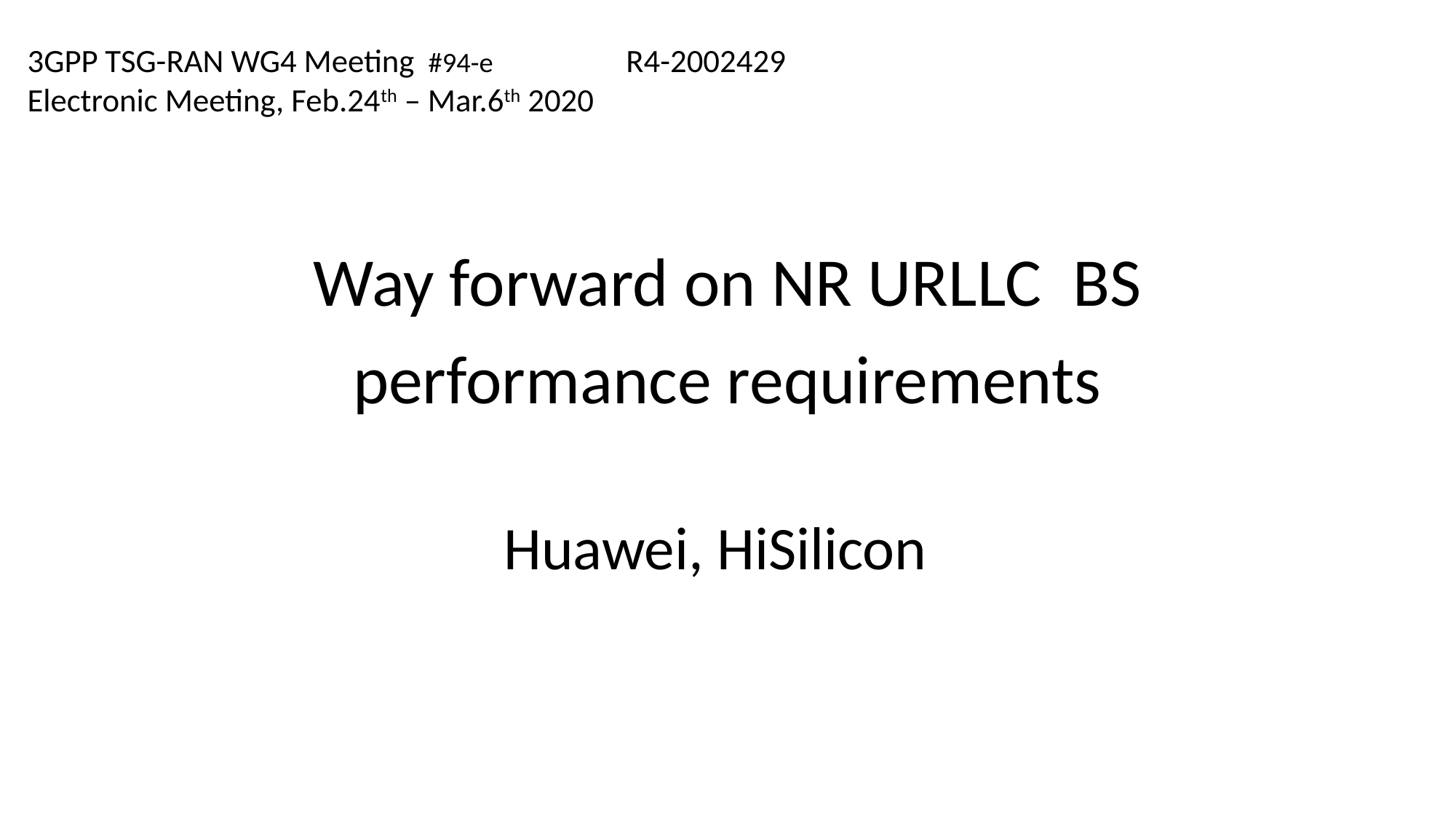

# 3GPP TSG-RAN WG4 Meeting  #94-e				             R4-2002429 Electronic Meeting, Feb.24th – Mar.6th 2020
Way forward on NR URLLC  BS performance requirements
Huawei, HiSilicon